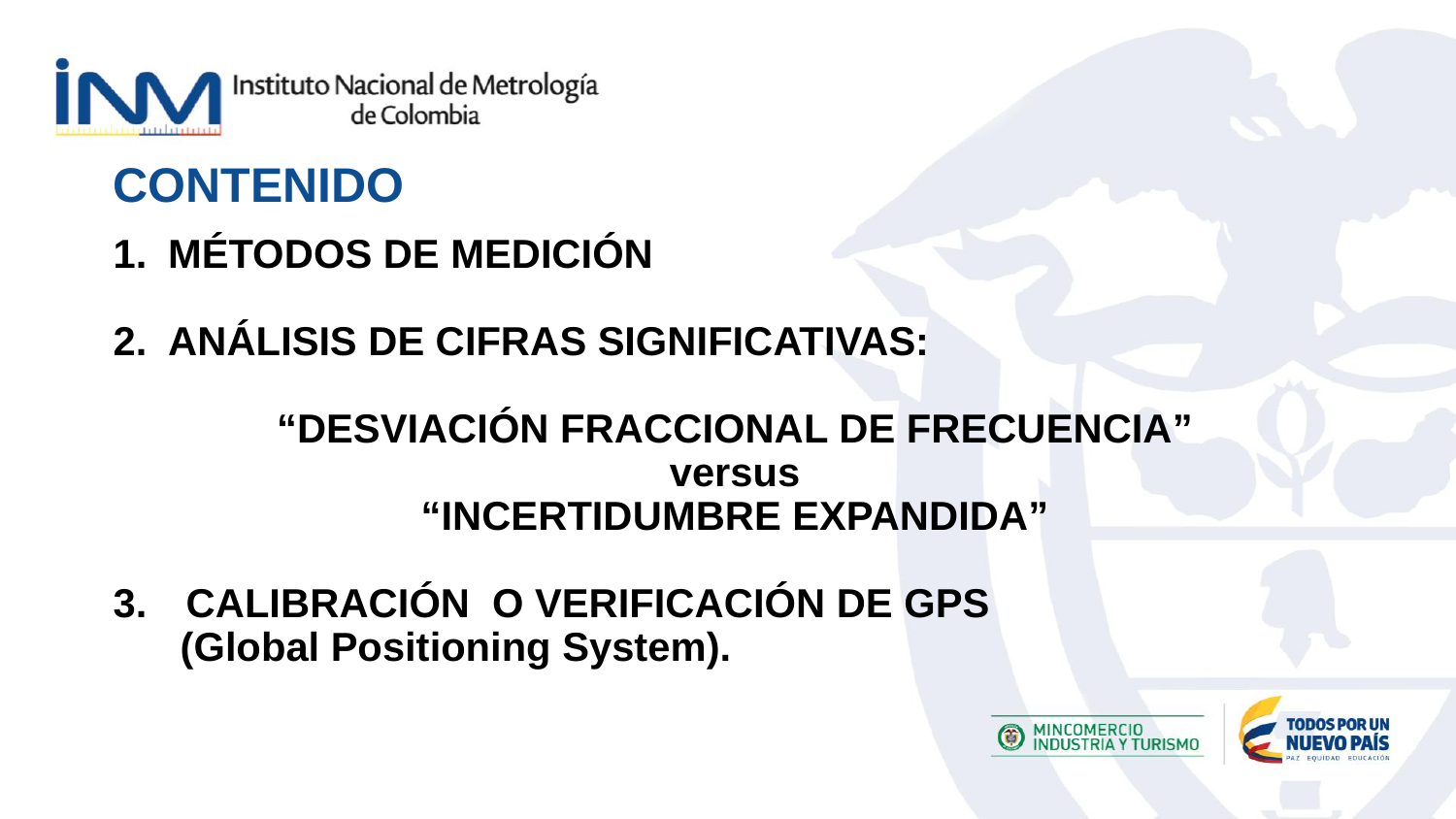

CONTENIDO

MÉTODOS DE MEDICIÓN

ANÁLISIS DE CIFRAS SIGNIFICATIVAS:

“DESVIACIÓN FRACCIONAL DE FRECUENCIA”
versus
“INCERTIDUMBRE EXPANDIDA”

CALIBRACIÓN  O VERIFICACIÓN DE GPS
      (Global Positioning System).